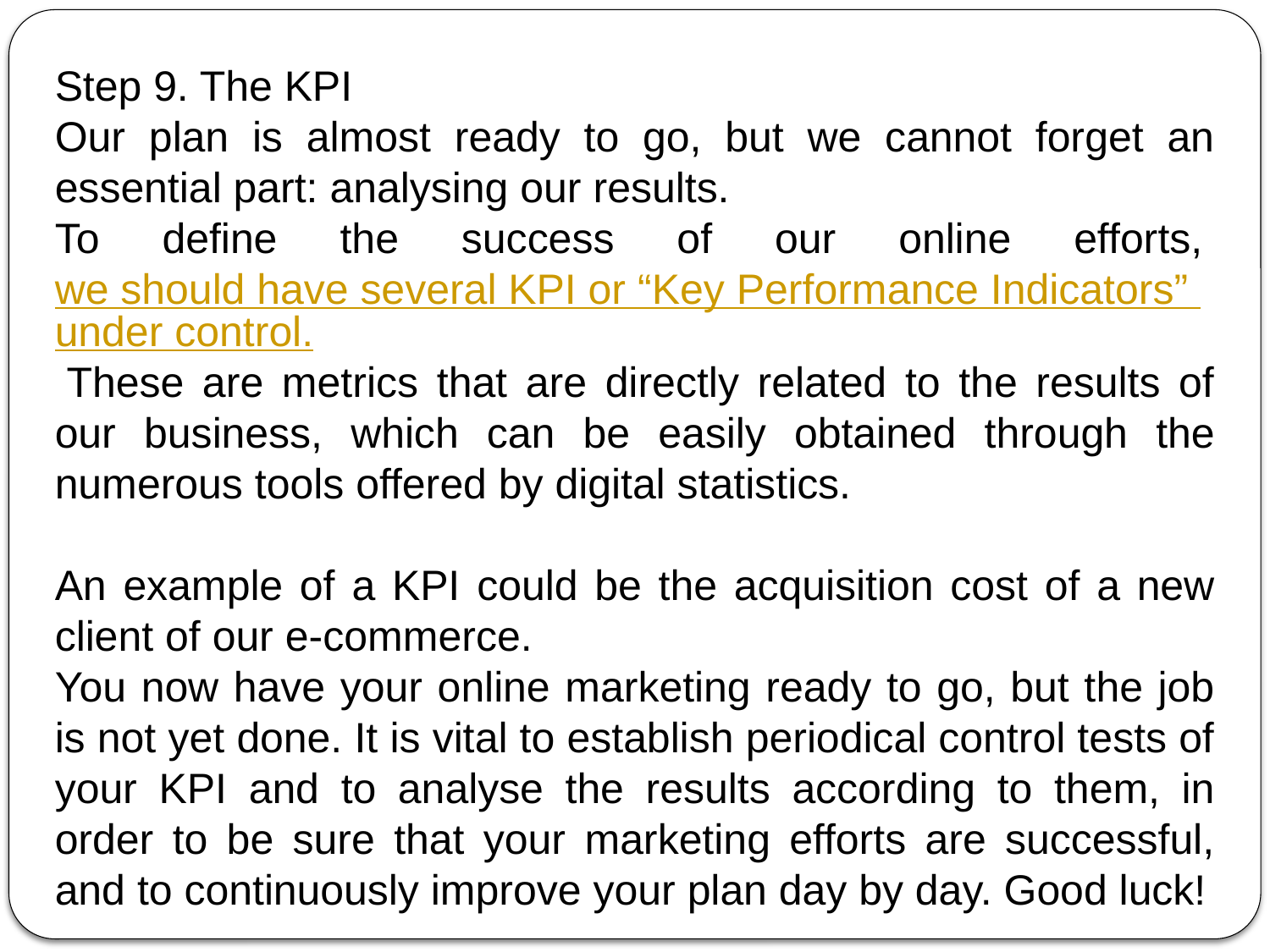

Step 9. The KPI
Our plan is almost ready to go, but we cannot forget an essential part: analysing our results.
To define the success of our online efforts, we should have several KPI or “Key Performance Indicators” under control. These are metrics that are directly related to the results of our business, which can be easily obtained through the numerous tools offered by digital statistics.

An example of a KPI could be the acquisition cost of a new client of our e-commerce.
You now have your online marketing ready to go, but the job is not yet done. It is vital to establish periodical control tests of your KPI and to analyse the results according to them, in order to be sure that your marketing efforts are successful, and to continuously improve your plan day by day. Good luck!